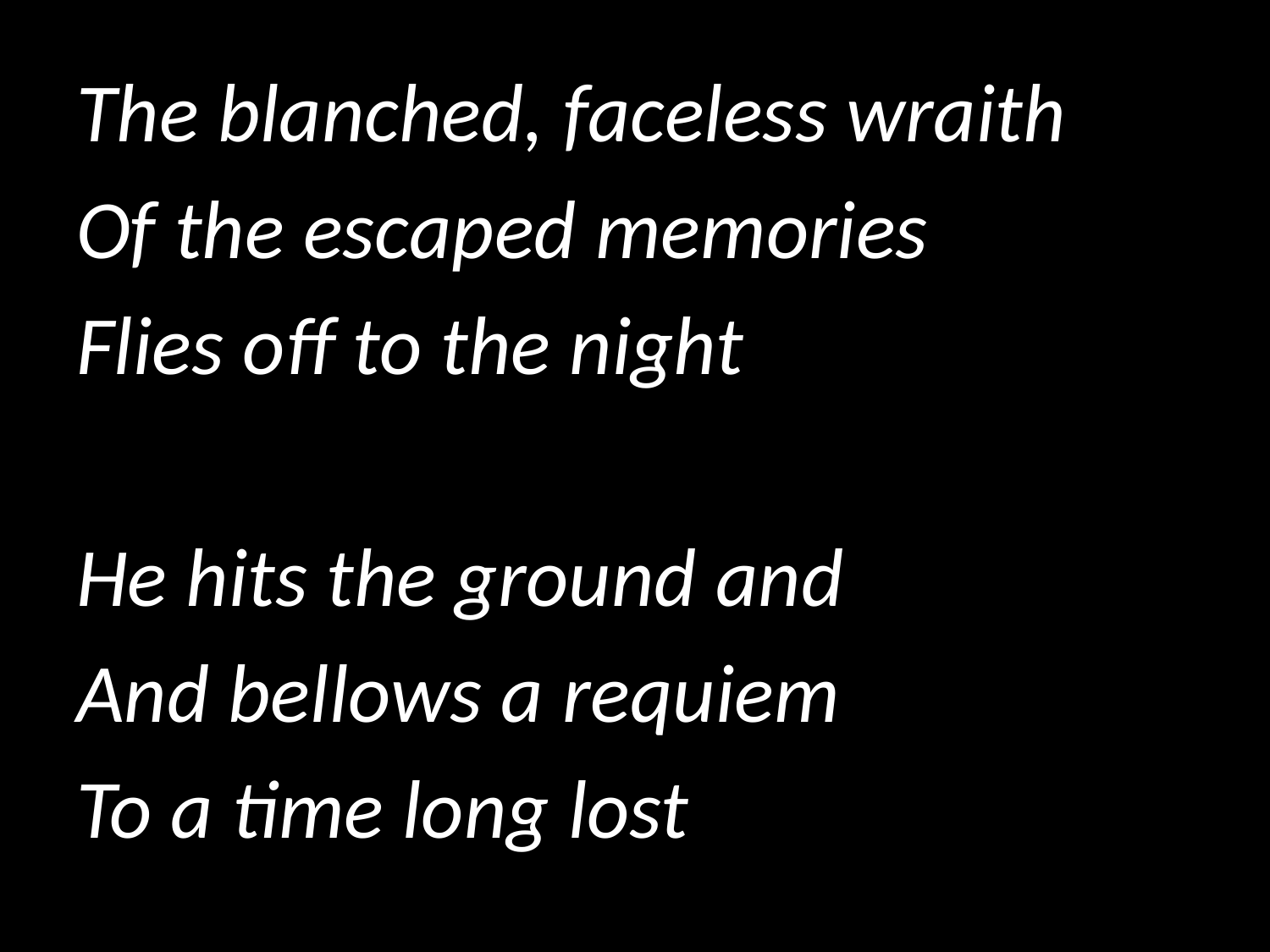

The blanched, faceless wraith
Of the escaped memories
Flies off to the night

He hits the ground and
And bellows a requiem
To a time long lost